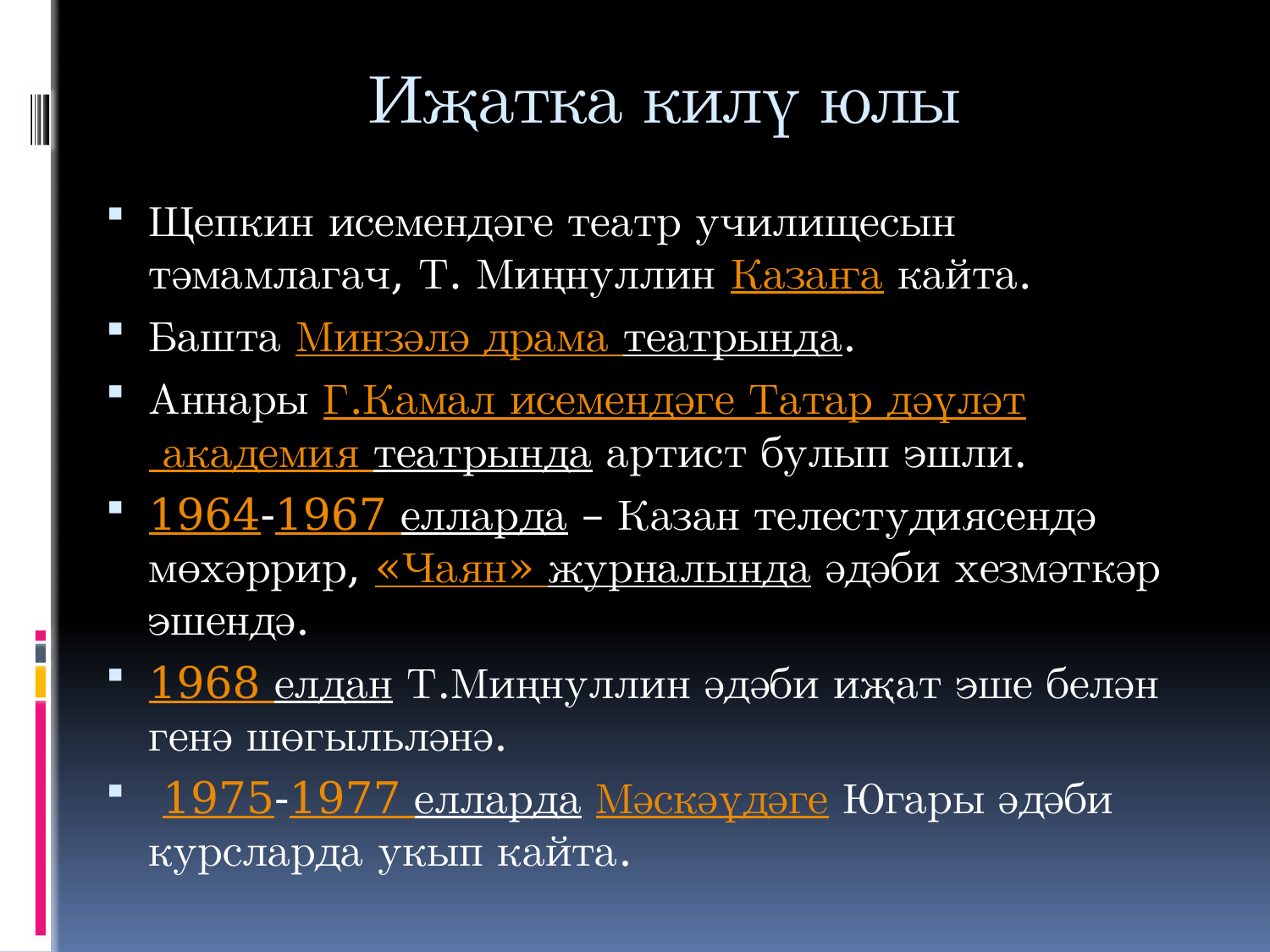

# Иҗатка килү юлы
Щепкин исемендәге театр училищесын тәмамлагач, Т. Миңнуллин Казанга кайта.
Башта Минзәлә драма театрында.
Аннары Г.Камал исемендәге Татар дәүләт академия театрында артист булып эшли.
1964-1967 елларда – Казан телестудиясендә мөхәррир, «Чаян» журналында әдәби хезмәткәр эшендә.
1968 елдан Т.Миңнуллин әдәби иҗат эше белән генә шөгыльләнә.
 1975-1977 елларда Мәскәүдәге Югары әдәби курсларда укып кайта.